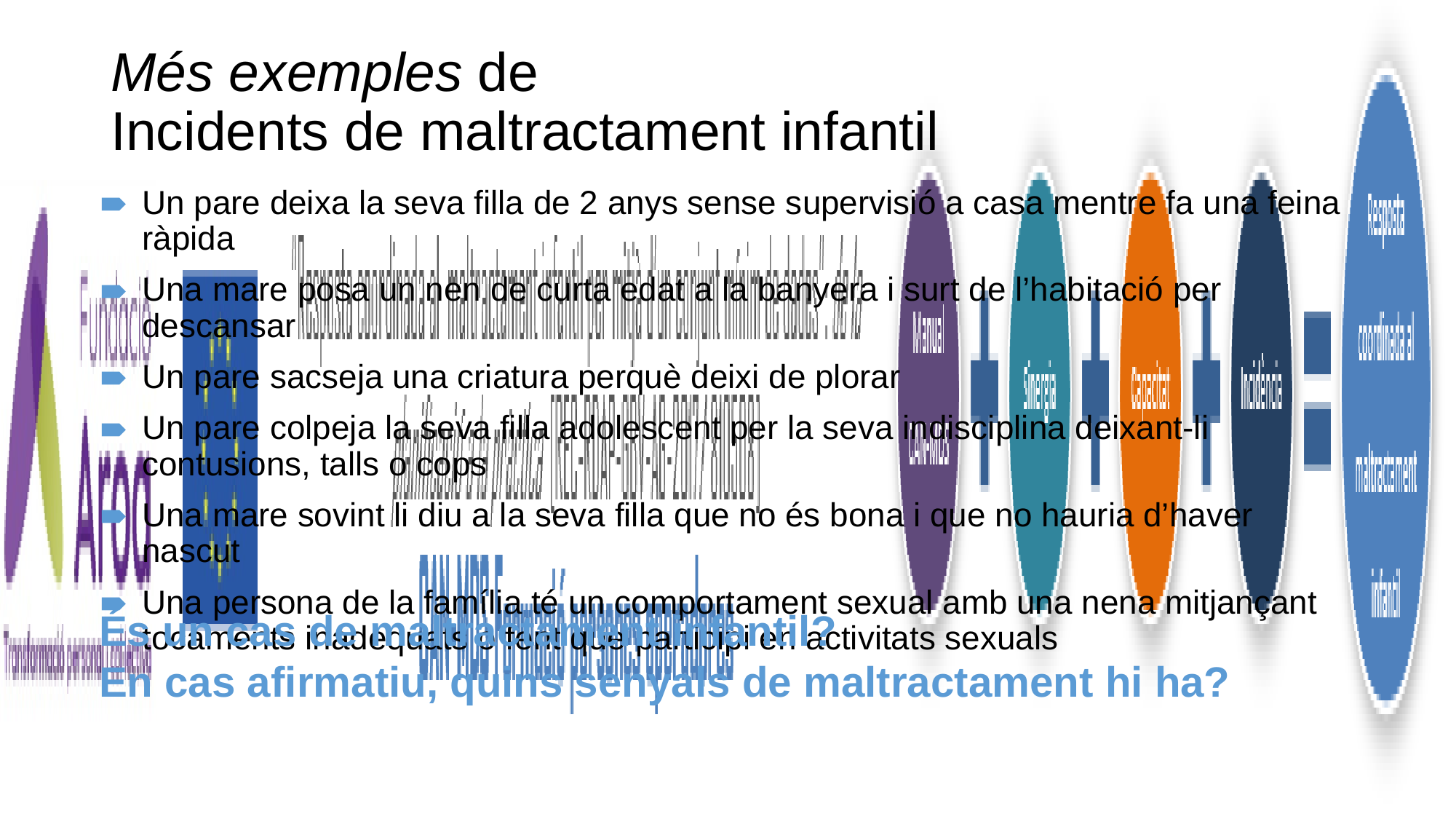

# Més exemples de Incidents de maltractament infantil
Un pare deixa la seva filla de 2 anys sense supervisió a casa mentre fa una feina ràpida
Una mare posa un nen de curta edat a la banyera i surt de l’habitació per descansar
Un pare sacseja una criatura perquè deixi de plorar
Un pare colpeja la seva filla adolescent per la seva indisciplina deixant-li contusions, talls o cops
Una mare sovint li diu a la seva filla que no és bona i que no hauria d’haver nascut
Una persona de la família té un comportament sexual amb una nena mitjançant tocaments inadequats o fent que participi en activitats sexuals
És un cas de maltractament infantil?
En cas afirmatiu, quins senyals de maltractament hi ha?